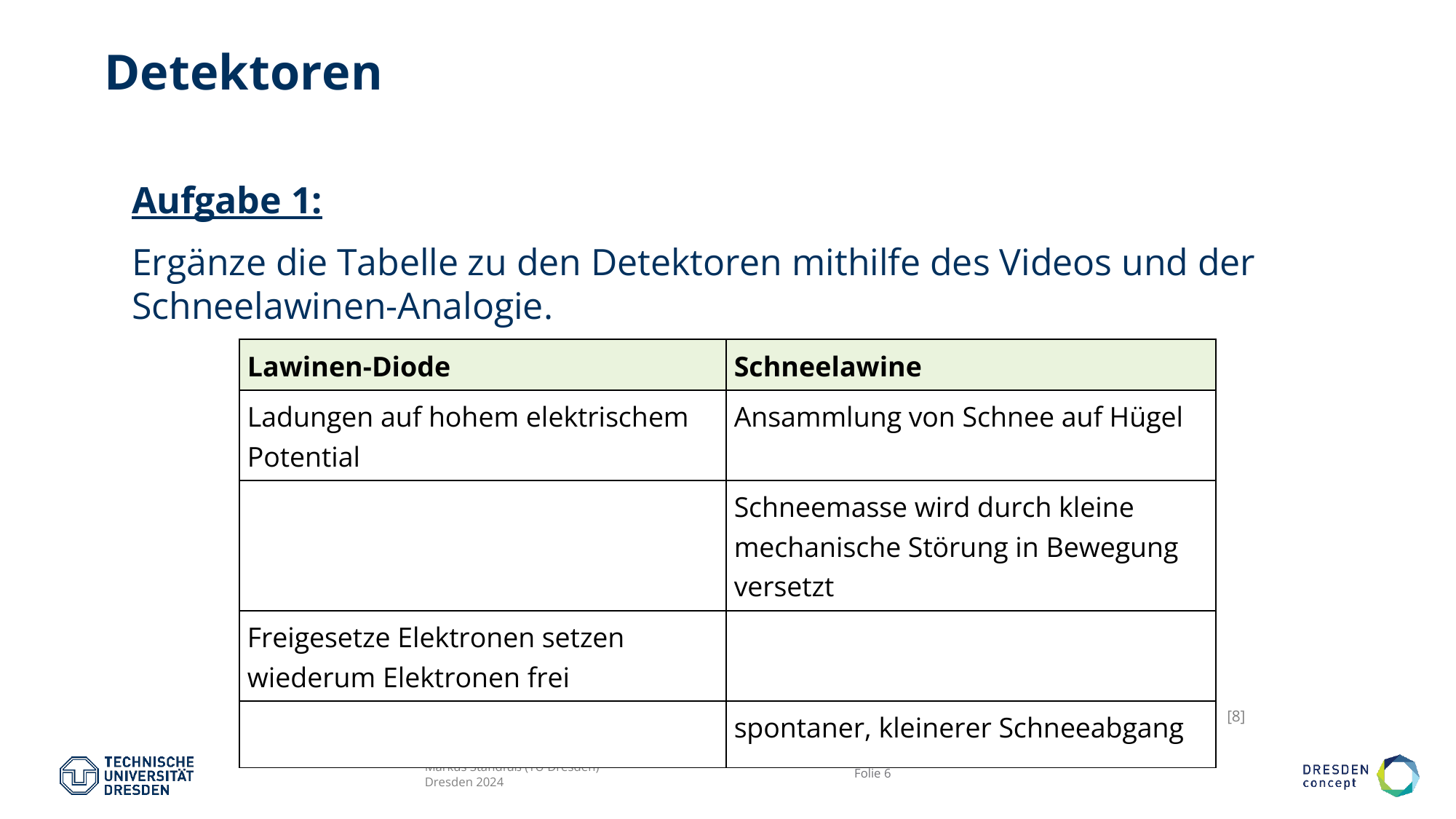

# Detektoren
Aufgabe 1:
Ergänze die Tabelle zu den Detektoren mithilfe des Videos und der Schneelawinen-Analogie.

| Lawinen-Diode | Schneelawine |
| --- | --- |
| Ladungen auf hohem elektrischem Potential | Ansammlung von Schnee auf Hügel |
|  | Schneemasse wird durch kleine mechanische Störung in Bewegung versetzt |
| Freigesetze Elektronen setzen wiederum Elektronen frei |  |
|  | spontaner, kleinerer Schneeabgang |
[8]